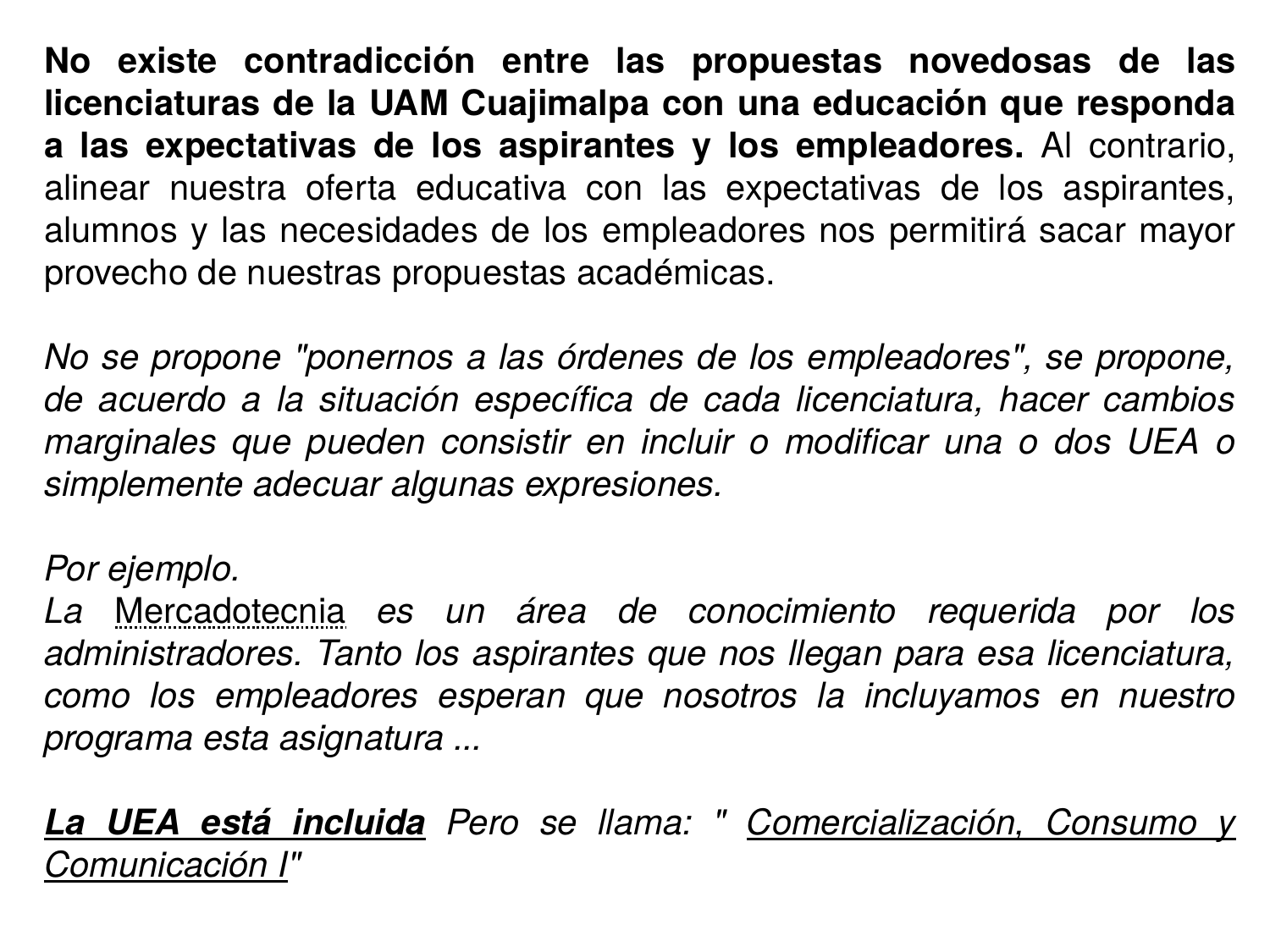

No existe contradicción entre las propuestas novedosas de las licenciaturas de la UAM Cuajimalpa con una educación que responda a las expectativas de los aspirantes y los empleadores. Al contrario, alinear nuestra oferta educativa con las expectativas de los aspirantes, alumnos y las necesidades de los empleadores nos permitirá sacar mayor provecho de nuestras propuestas académicas.

No se propone "ponernos a las órdenes de los empleadores", se propone, de acuerdo a la situación específica de cada licenciatura, hacer cambios marginales que pueden consistir en incluir o modificar una o dos UEA o simplemente adecuar algunas expresiones.

Por ejemplo.
La Mercadotecnia es un área de conocimiento requerida por los administradores. Tanto los aspirantes que nos llegan para esa licenciatura, como los empleadores esperan que nosotros la incluyamos en nuestro programa esta asignatura ...

La UEA está incluida Pero se llama: " Comercialización, Consumo y Comunicación I"